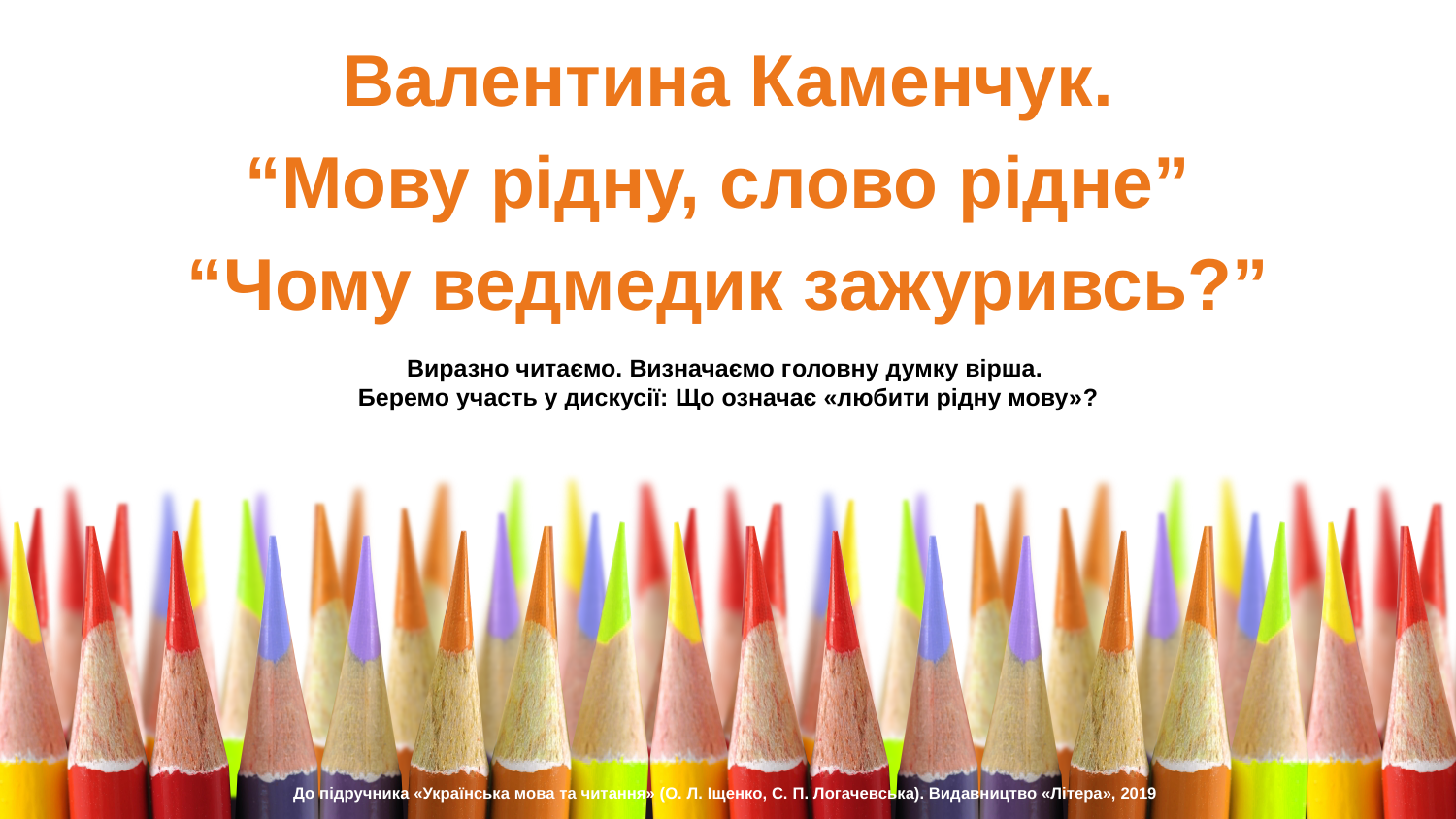

Валентина Каменчук.
“Мову рідну, слово рідне”
“Чому ведмедик зажуривсь?”

Виразно читаємо. Визначаємо головну думку вірша.
Беремо участь у дискусії: Що означає «любити рідну мову»?

До підручника «Українська мова та читання» (О. Л. Іщенко, С. П. Логачевська). Видавництво «Літера», 2019